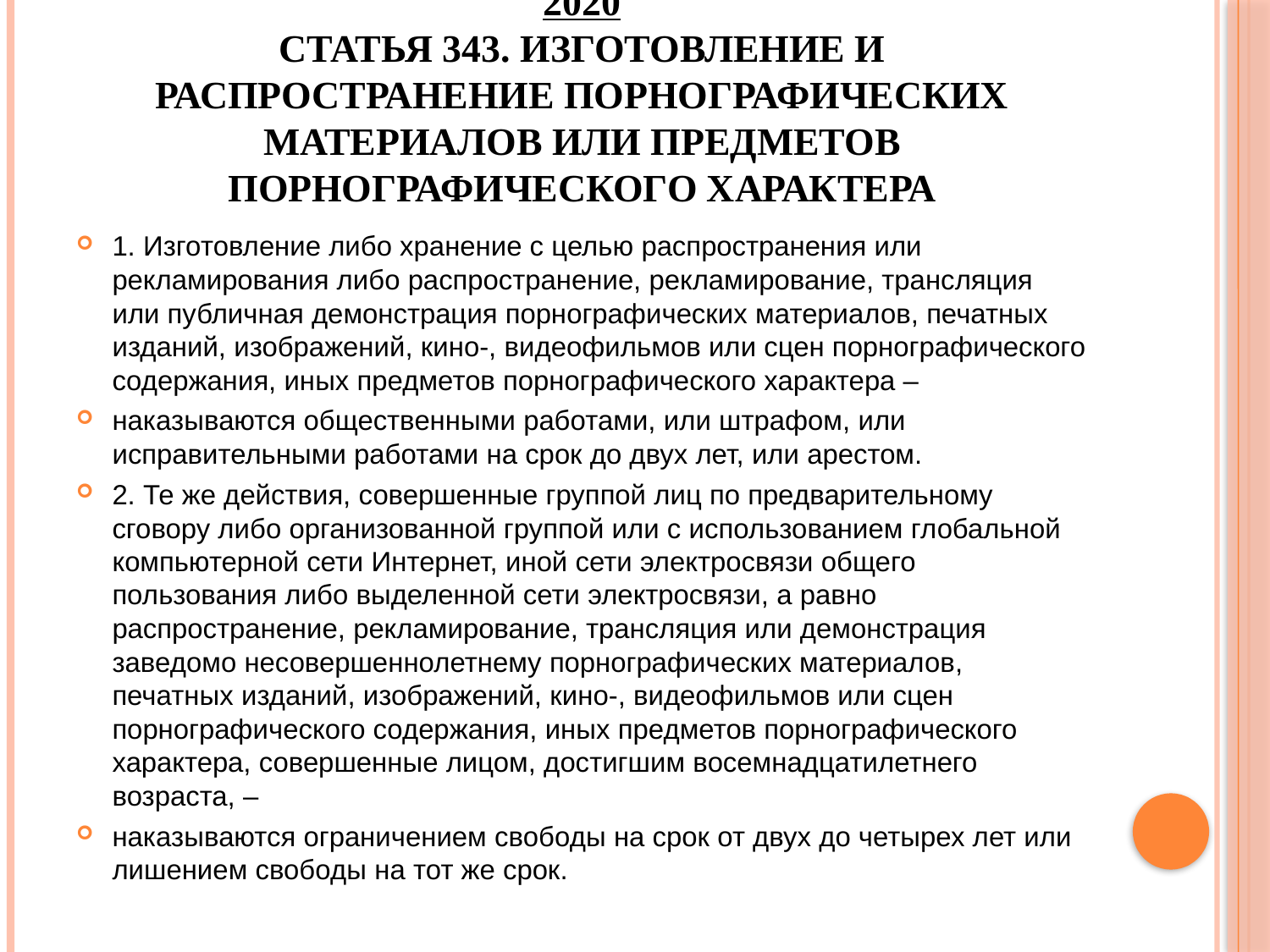

# Уголовный Кодекс Республики Беларусь 2020 Статья 343. Изготовление и распространение порнографических материалов или предметов порнографического характера
1. Изготовление либо хранение с целью распространения или рекламирования либо распространение, рекламирование, трансляция или публичная демонстрация порнографических материалов, печатных изданий, изображений, кино-, видеофильмов или сцен порнографического содержания, иных предметов порнографического характера –
наказываются общественными работами, или штрафом, или исправительными работами на срок до двух лет, или арестом.
2. Те же действия, совершенные группой лиц по предварительному сговору либо организованной группой или с использованием глобальной компьютерной сети Интернет, иной сети электросвязи общего пользования либо выделенной сети электросвязи, а равно распространение, рекламирование, трансляция или демонстрация заведомо несовершеннолетнему порнографических материалов, печатных изданий, изображений, кино-, видеофильмов или сцен порнографического содержания, иных предметов порнографического характера, совершенные лицом, достигшим восемнадцатилетнего возраста, –
наказываются ограничением свободы на срок от двух до четырех лет или лишением свободы на тот же срок.